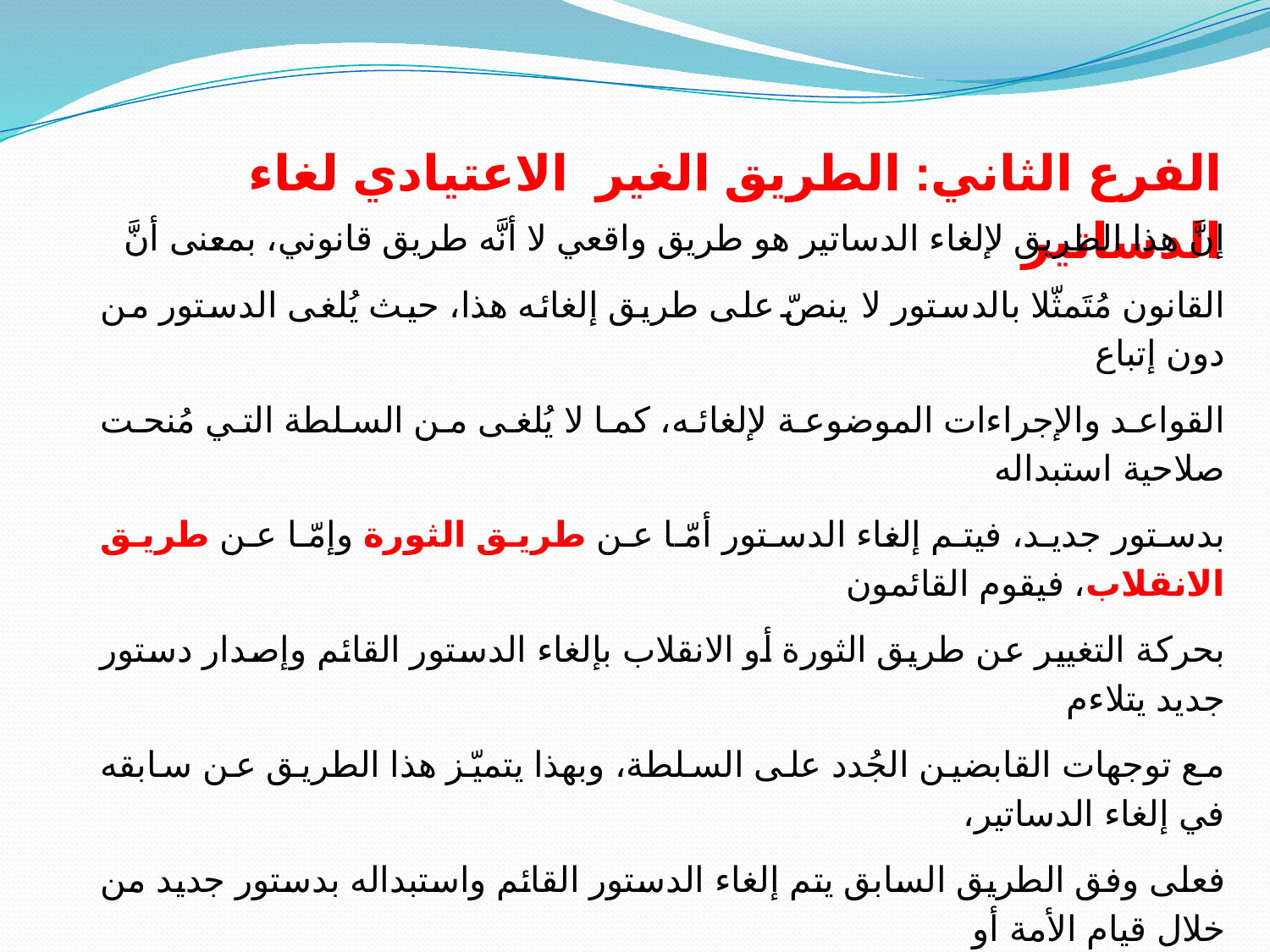

الفرع الثاني: الطريق الغير  الاعتيادي لغاء الدساتير
إنَّ هذا الطريق لإلغاء الدساتير هو طريق واقعي لا أنَّه طريق قانوني، بمعنى أنَّ
القانون مُتَمثّلا بالدستور لا ينصّ على طريق إلغائه هذا، حيث يُلغى الدستور من دون إتباع
القواعد والإجراءات الموضوعة لإلغائه، كما لا يُلغى من السلطة التي مُنحت صلاحية استبداله
بدستور جديد، فيتم إلغاء الدستور أمّا عن طريق الثورة وإمّا عن طريق الانقلاب، فيقوم القائمون
بحركة التغيير عن طريق الثورة أو الانقلاب بإلغاء الدستور القائم وإصدار دستور جديد يتلاءم
مع توجهات القابضين الجُدد على السلطة، وبهذا يتميّز هذا الطريق عن سابقه في إلغاء الدساتير،
فعلى وفق الطريق السابق يتم إلغاء الدستور القائم واستبداله بدستور جديد من خلال قيام الأمة أو
الشعب أو ممثليه المنتخبين بإنشاء دستور جديد وفقا للإجراءات المنصوص عليها أو من دون
استخدام العنف، بينما يتم إلغاء الدستور وفقا للطريق الثاني نتيجة حركة تغييرية تتميّز باستخدام
العنف والقوة لتغيير نظام الحكم القائم.